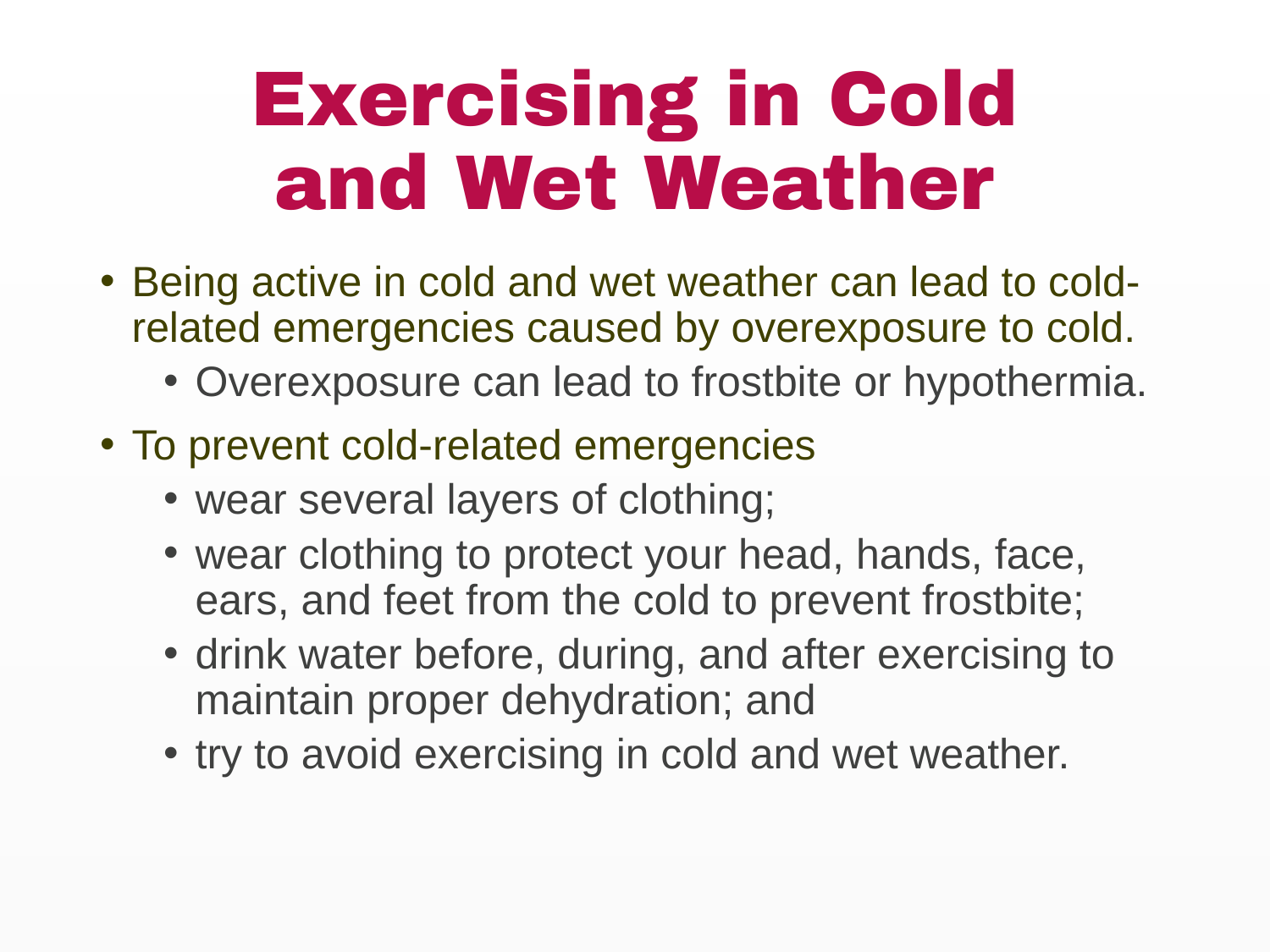

# Exercising in Cold and Wet Weather
Being active in cold and wet weather can lead to cold-related emergencies caused by overexposure to cold.
Overexposure can lead to frostbite or hypothermia.
To prevent cold-related emergencies
wear several layers of clothing;
wear clothing to protect your head, hands, face, ears, and feet from the cold to prevent frostbite;
drink water before, during, and after exercising to maintain proper dehydration; and
try to avoid exercising in cold and wet weather.